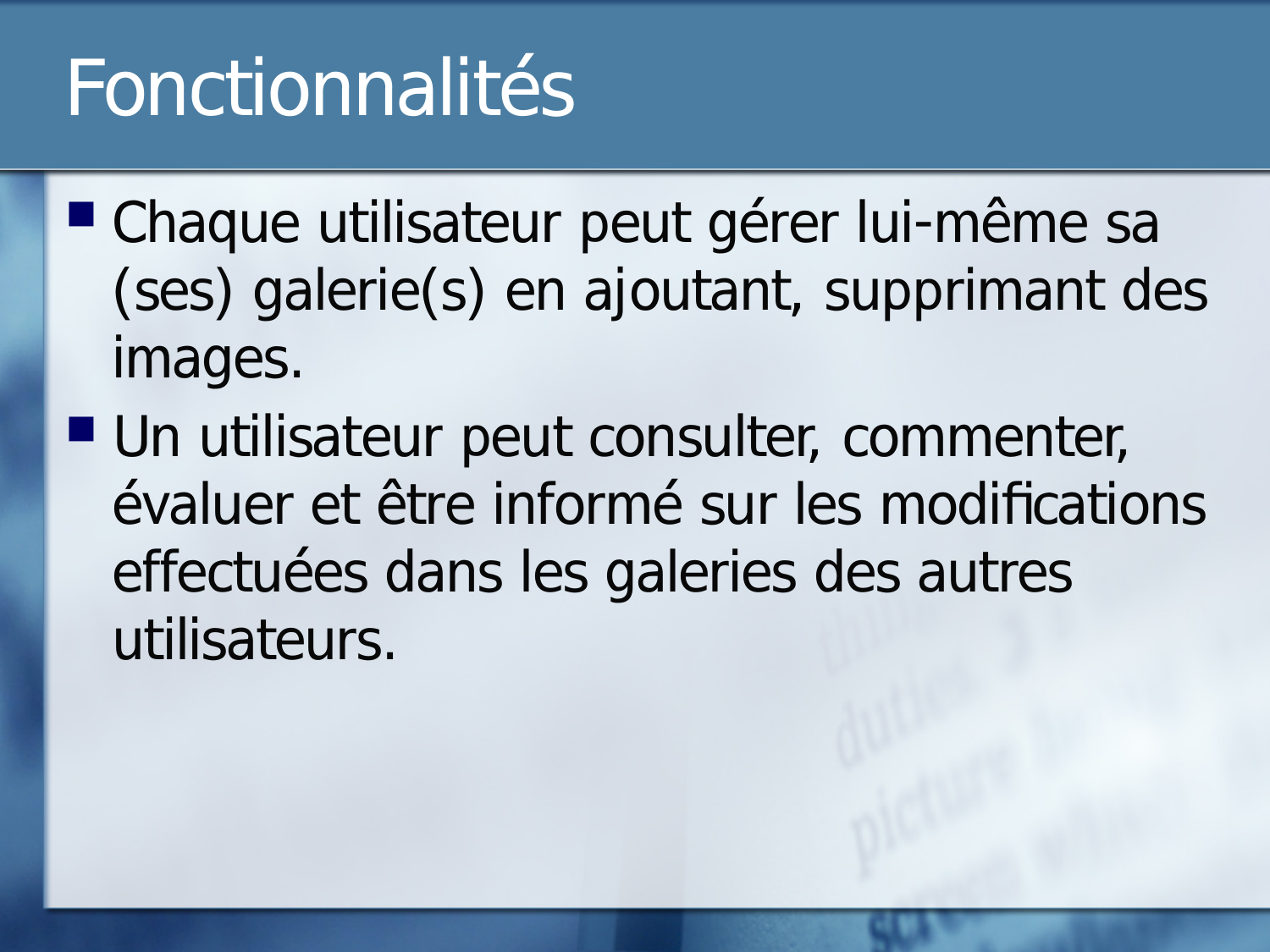

# Fonctionnalités
Chaque utilisateur peut gérer lui-même sa (ses) galerie(s) en ajoutant, supprimant des images.
Un utilisateur peut consulter, commenter, évaluer et être informé sur les modifications effectuées dans les galeries des autres utilisateurs.